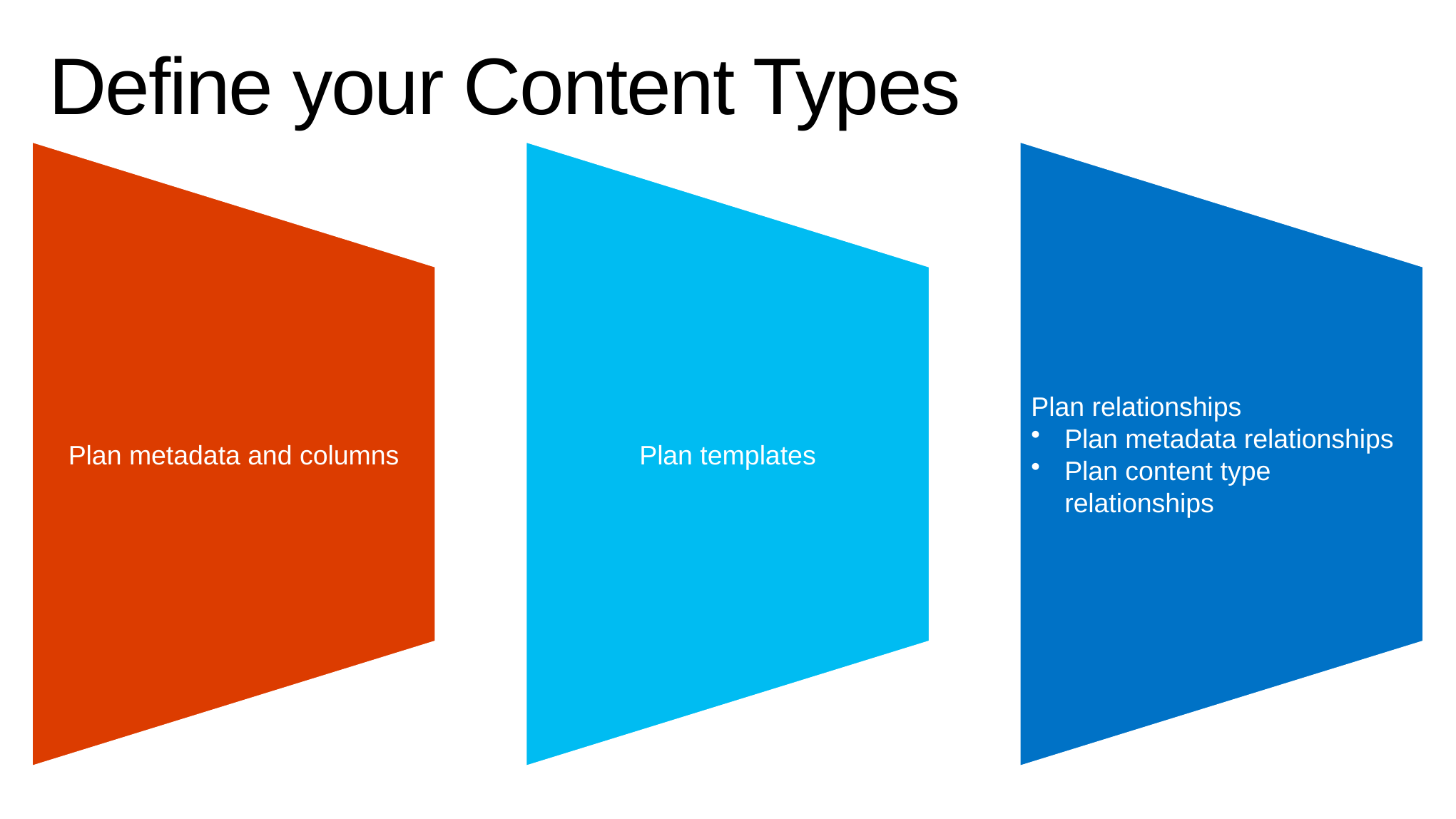

# Define your Content Types
Plan metadata and columns
Plan templates
Plan relationships
Plan metadata relationships
Plan content type relationships